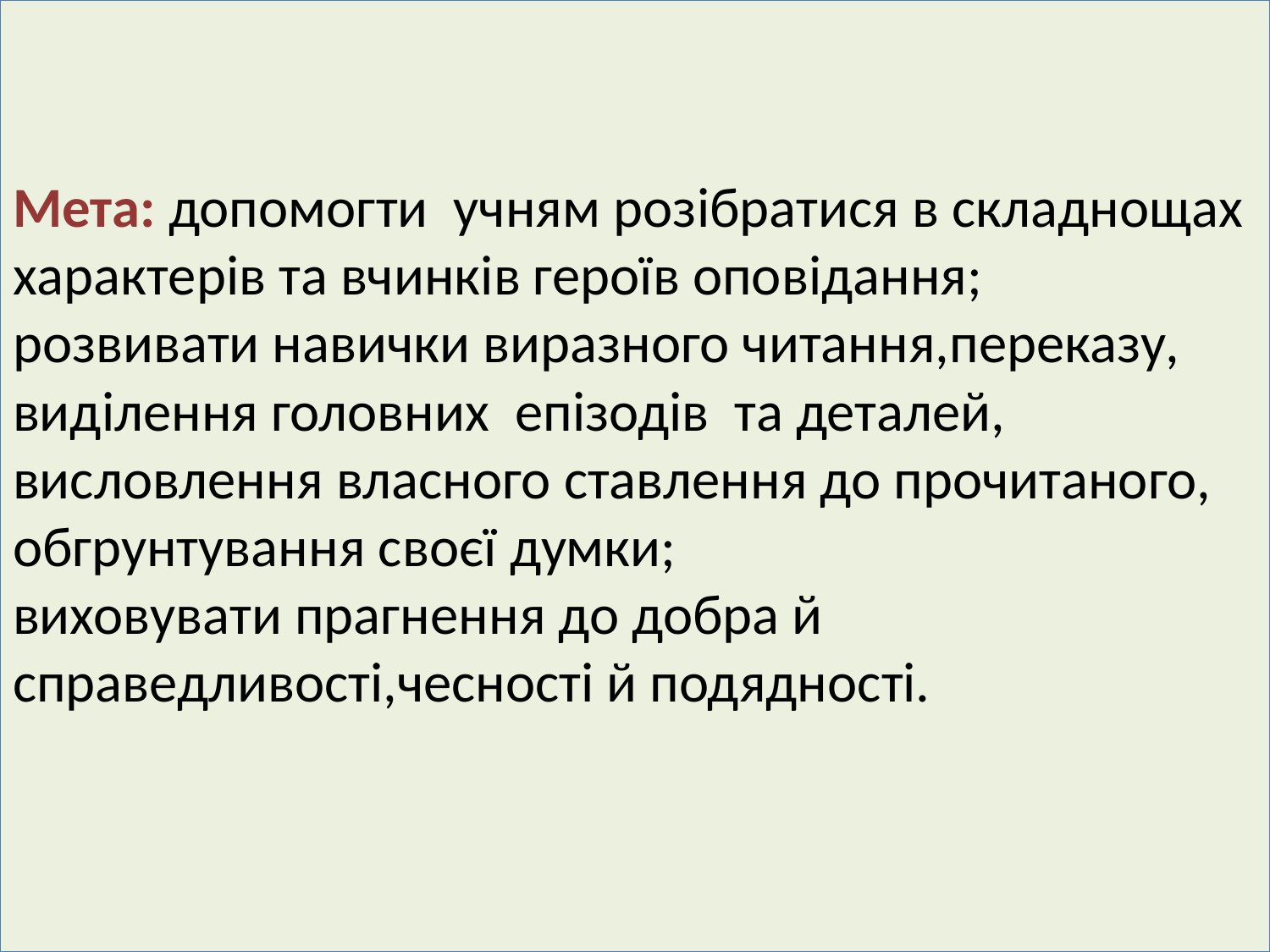

# Мета: допомогти  учням розібратися в складнощах характерів та вчинків героїв оповідання; розвивати навички виразного читання,переказу, виділення головних  епізодів  та деталей, висловлення власного ставлення до прочитаного, обгрунтування своєї думки; виховувати прагнення до добра й справедливості,чесності й подядності.